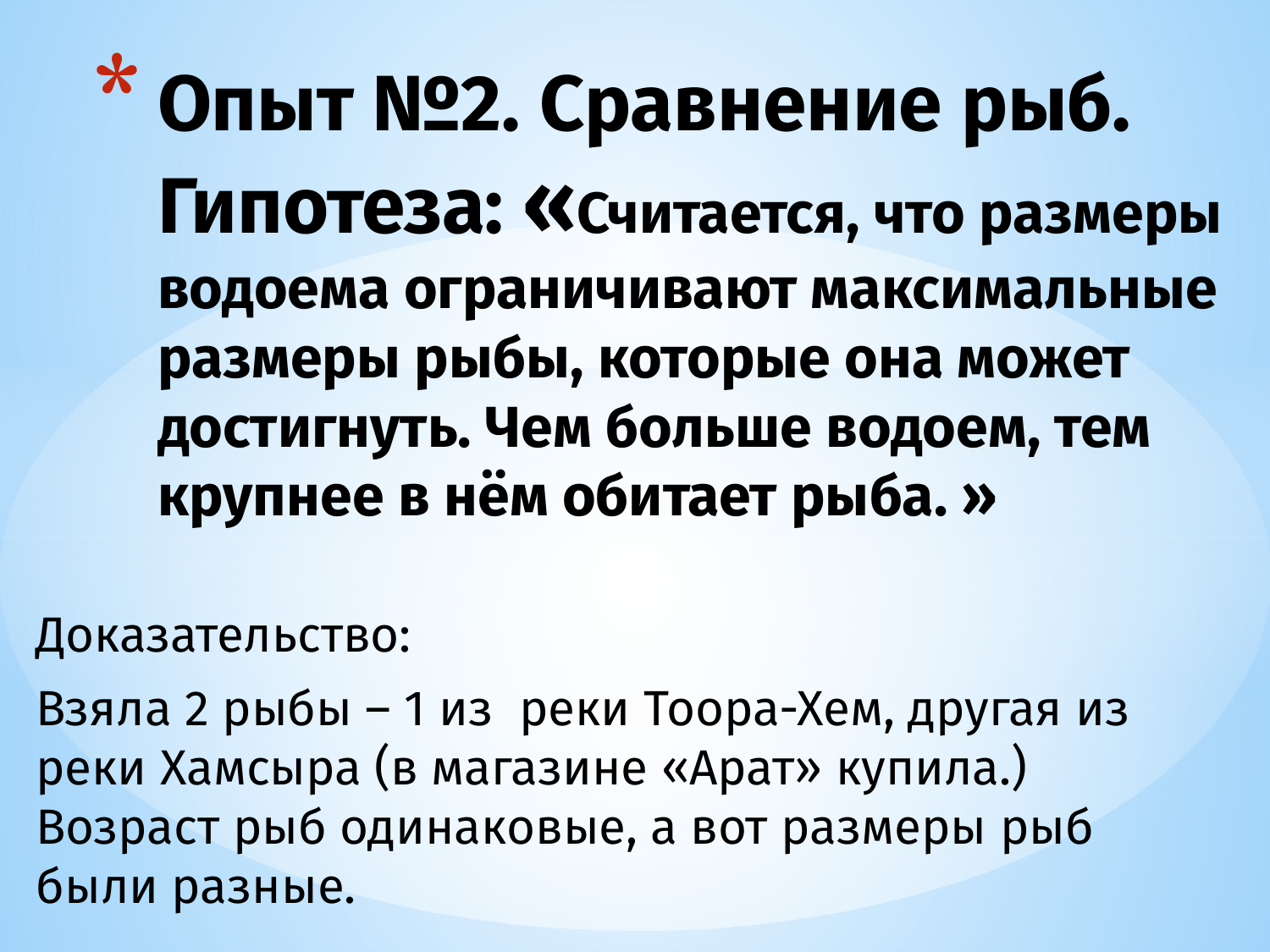

# Опыт №2. Сравнение рыб. Гипотеза: «Считается, что размеры водоема ограничивают максимальные размеры рыбы, которые она может достигнуть. Чем больше водоем, тем крупнее в нём обитает рыба. »
Доказательство:
Взяла 2 рыбы – 1 из  реки Тоора-Хем, другая из реки Хамсыра (в магазине «Арат» купила.)  Возраст рыб одинаковые, а вот размеры рыб были разные.